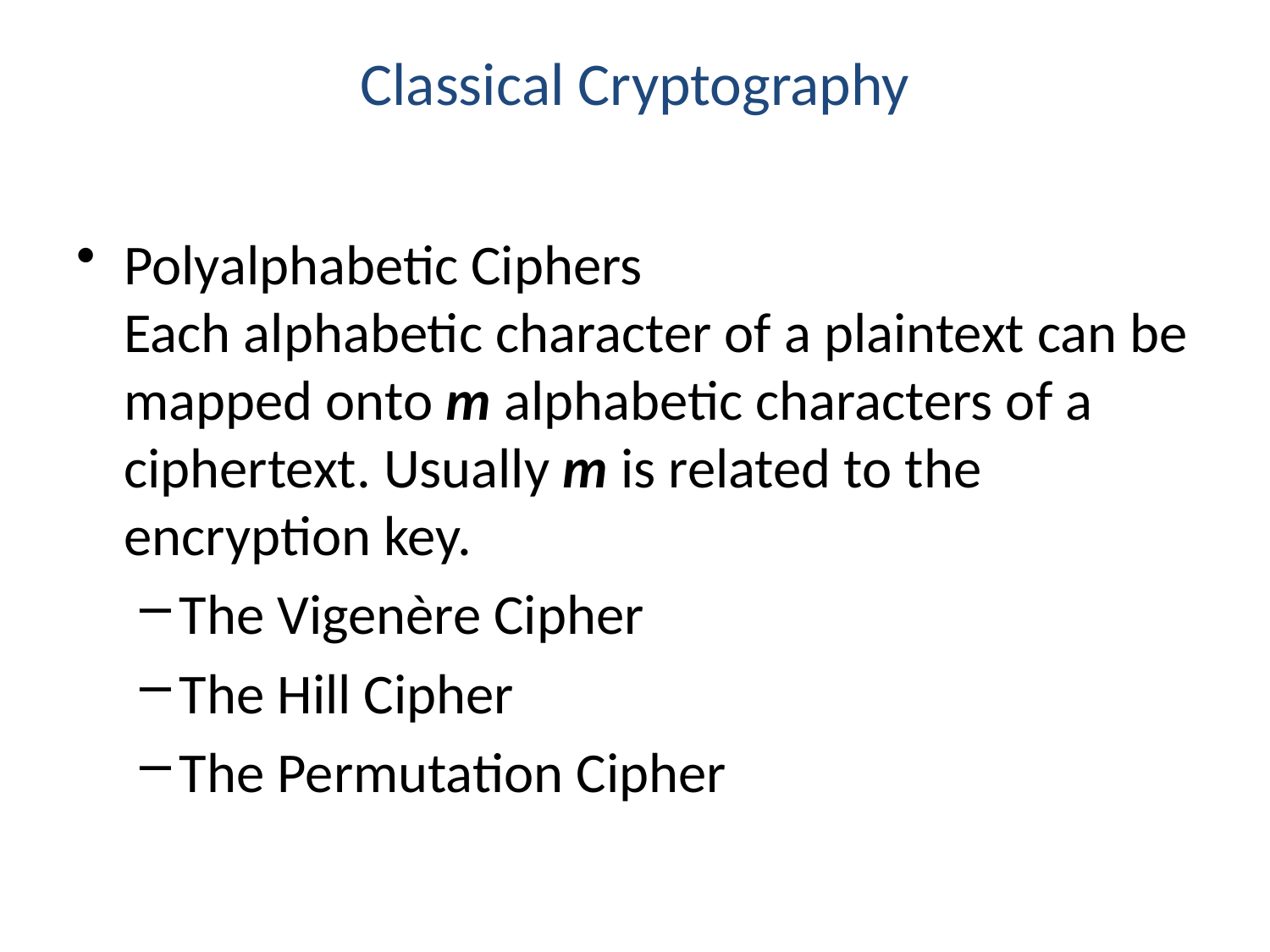

# Classical Cryptography
Polyalphabetic Ciphers
Each alphabetic character of a plaintext can be mapped onto m alphabetic characters of a ciphertext. Usually m is related to the encryption key.
The Vigenère Cipher
The Hill Cipher
The Permutation Cipher